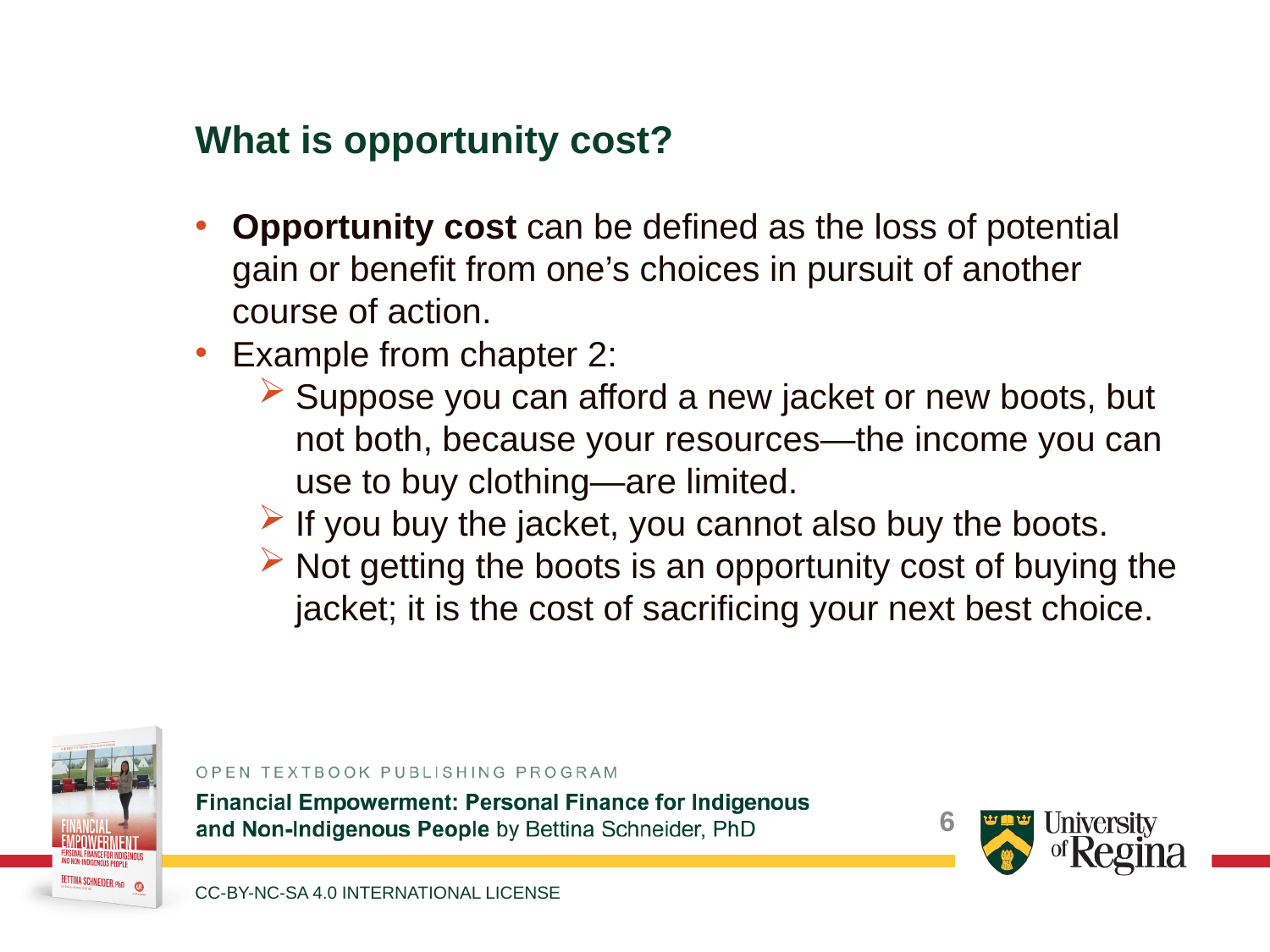

What is opportunity cost?
Opportunity cost can be defined as the loss of potential gain or benefit from one’s choices in pursuit of another course of action.
Example from chapter 2:
Suppose you can afford a new jacket or new boots, but not both, because your resources—the income you can use to buy clothing—are limited.
If you buy the jacket, you cannot also buy the boots.
Not getting the boots is an opportunity cost of buying the jacket; it is the cost of sacrificing your next best choice.

CC-BY-NC-SA 4.0 INTERNATIONAL LICENSE